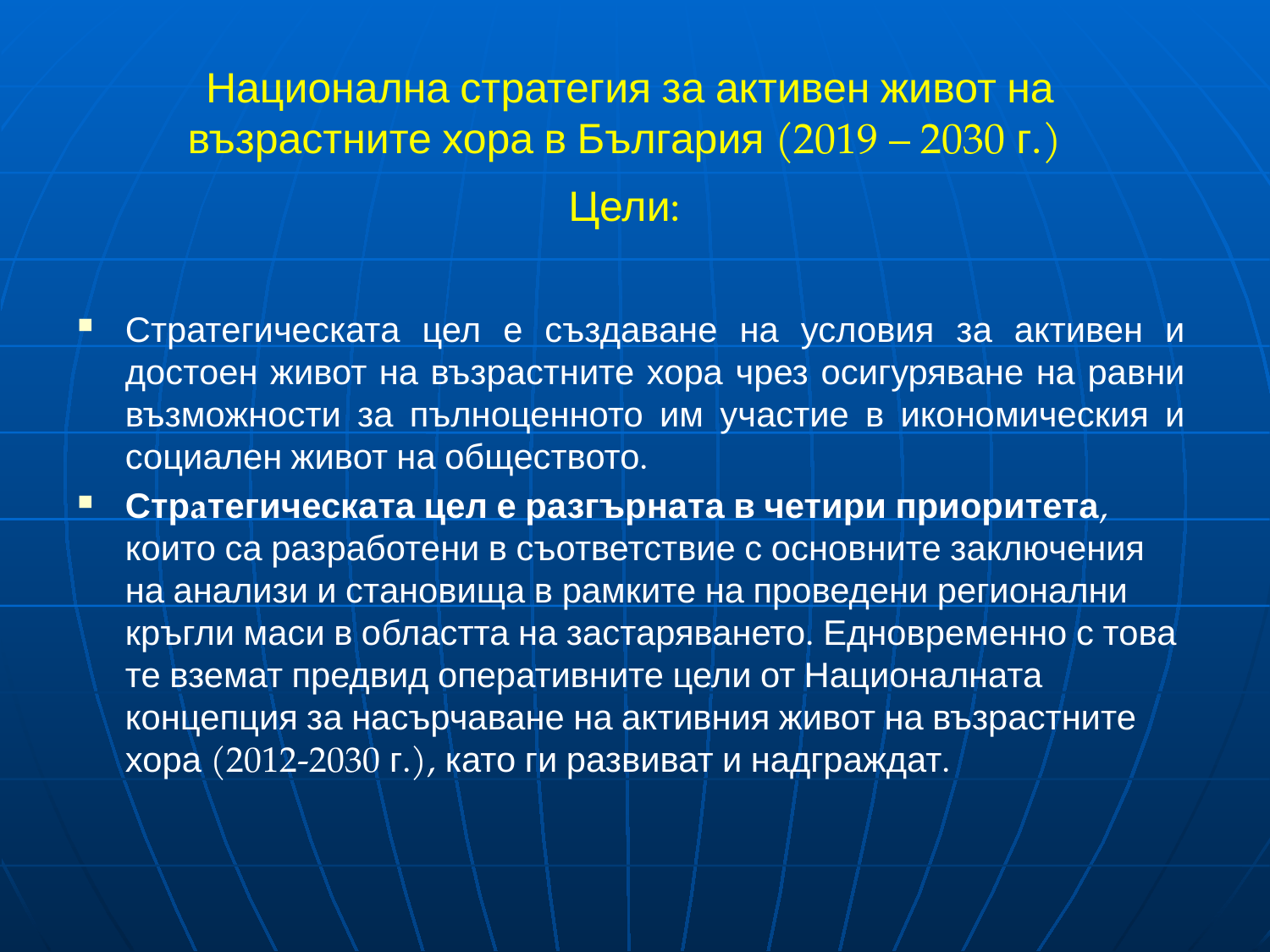

# Национална стратегия за активен живот на възрастните хора в България (2019 – 2030 г.) Цели:

Стратегическата цел е създаване на условия за активен и достоен живот на възрастните хора чрез осигуряване на равни възможности за пълноценното им участие в икономическия и социален живот на обществото.
Стрaтегическата цел е разгърната в четири приоритета, които са разработени в съответствие с основните заключения на анализи и становища в рамките на проведени регионални кръгли маси в областта на застаряването. Едновременно с това те вземат предвид оперативните цели от Националната концепция за насърчаване на активния живот на възрастните хора (2012-2030 г.), като ги развиват и надграждат.